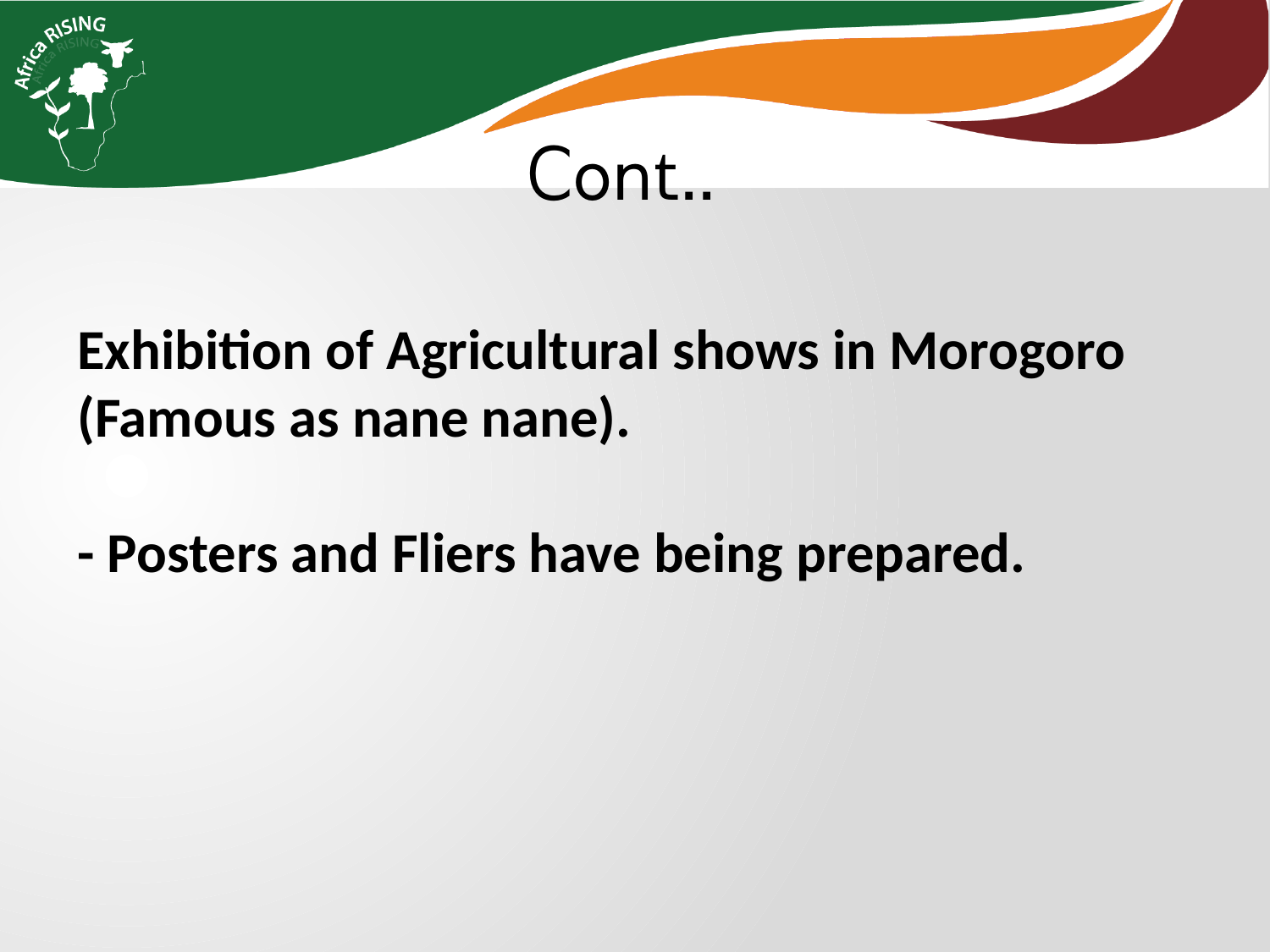

Cont..
Exhibition of Agricultural shows in Morogoro (Famous as nane nane).

- Posters and Fliers have being prepared.